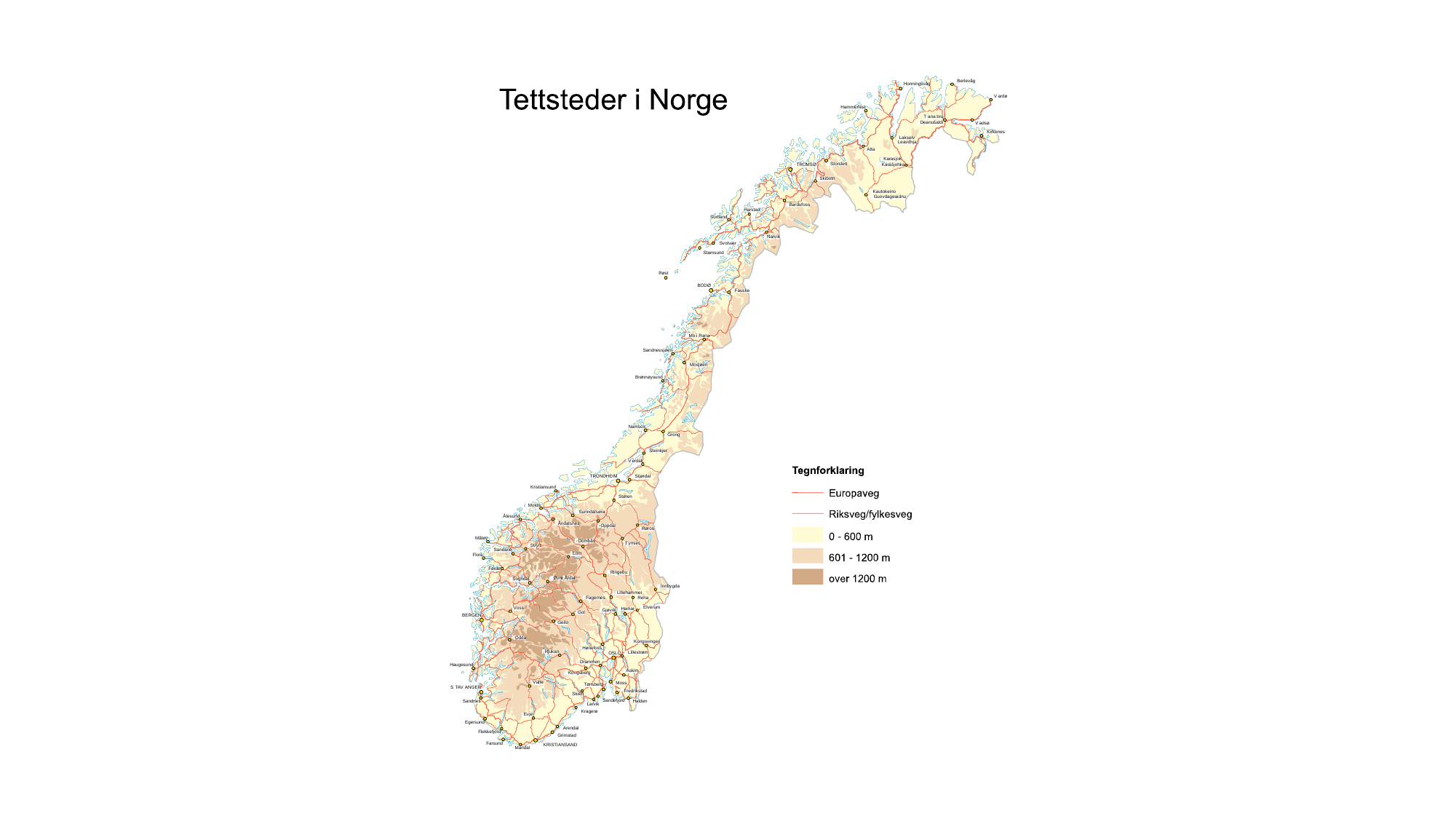

Berlevåg

Honningsvåg

V
ardø

Hammerfest

T
ana bru

Deanušaldi

V
adsø

Kirkenes

Lakselv

Leavdnja

Alta

Karasjok

Storslett

Kárášjohka

TROMSØ

Skibotn

Kautokeino

Guovdageaidnu

Bardufoss

Harstad

Sortland

Narvik

Svolvær

Stamsund

Røst

BODØ

Fauske

Mo i Rana

Sandnessjøen

Mosjøen

Brønnøysund

Namsos

Grong

Steinkjer

V
erdal

TRONDHEIM
Stjørdal

Kristiansund

Støren

Molde

Sunndalsøra

Ålesund

Åndalsnes

Oppdal

Røros

Måløy

Dombås

T
ynset

Stryn

Sandane

Lom

Flora

Førde

Ringebu

Øvre Årdal

Sogndal

Innbygda

Lillehammer

Fagernes
Rena

Elverum

V
oss

Hamar

Gjøvik

Gol

BERGEN

Geilo

Odda

Kongsvinger

Hønefoss

Rjukan

Lillestrøm

OSLO

Drammen

Haugesund

Askim

Kongsberg

V
alle

Moss

Tønsberg

S
TAV
ANGER

Fredrikstad

Skien

Sandefjord

Sandnes

Halden

Larvik

Kragerø

Evje

Egersund

Arendal

Flekkefjord

Grimstad

Farsund

KRISTIANSAND

Mandal